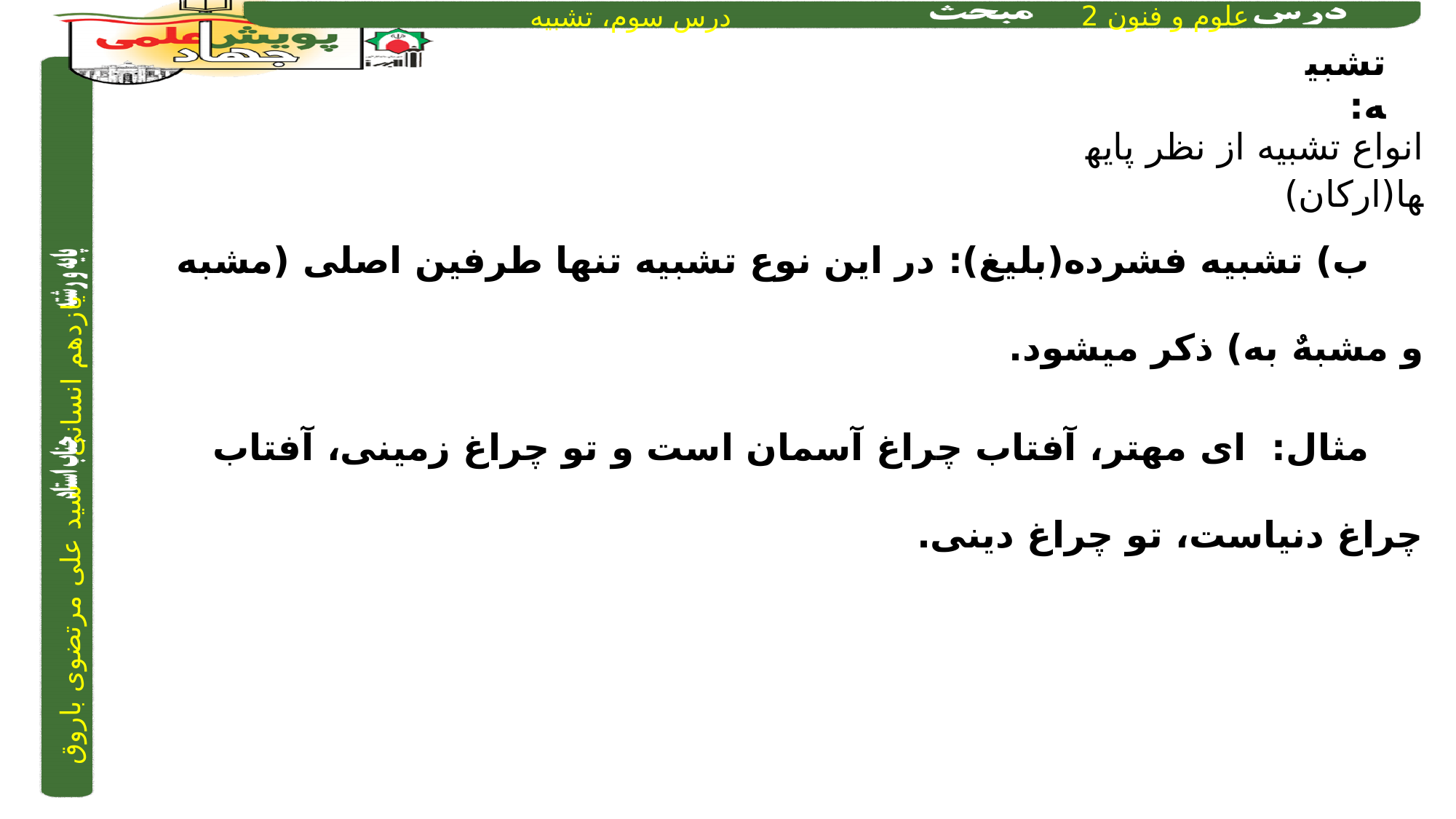

تشبیه:
انواع تشبیه از نظر پایه­ها(ارکان)
ب) تشبیه فشرده(بلیغ): در این نوع تشبیه تنها طرفین اصلی (مشبه و مشبهٌ به) ذکر می­شود.
مثال:  ای مهتر، آفتاب چراغ آسمان است و تو چراغ زمینی، آفتاب چراغ دنیاست، تو چراغ دینی.